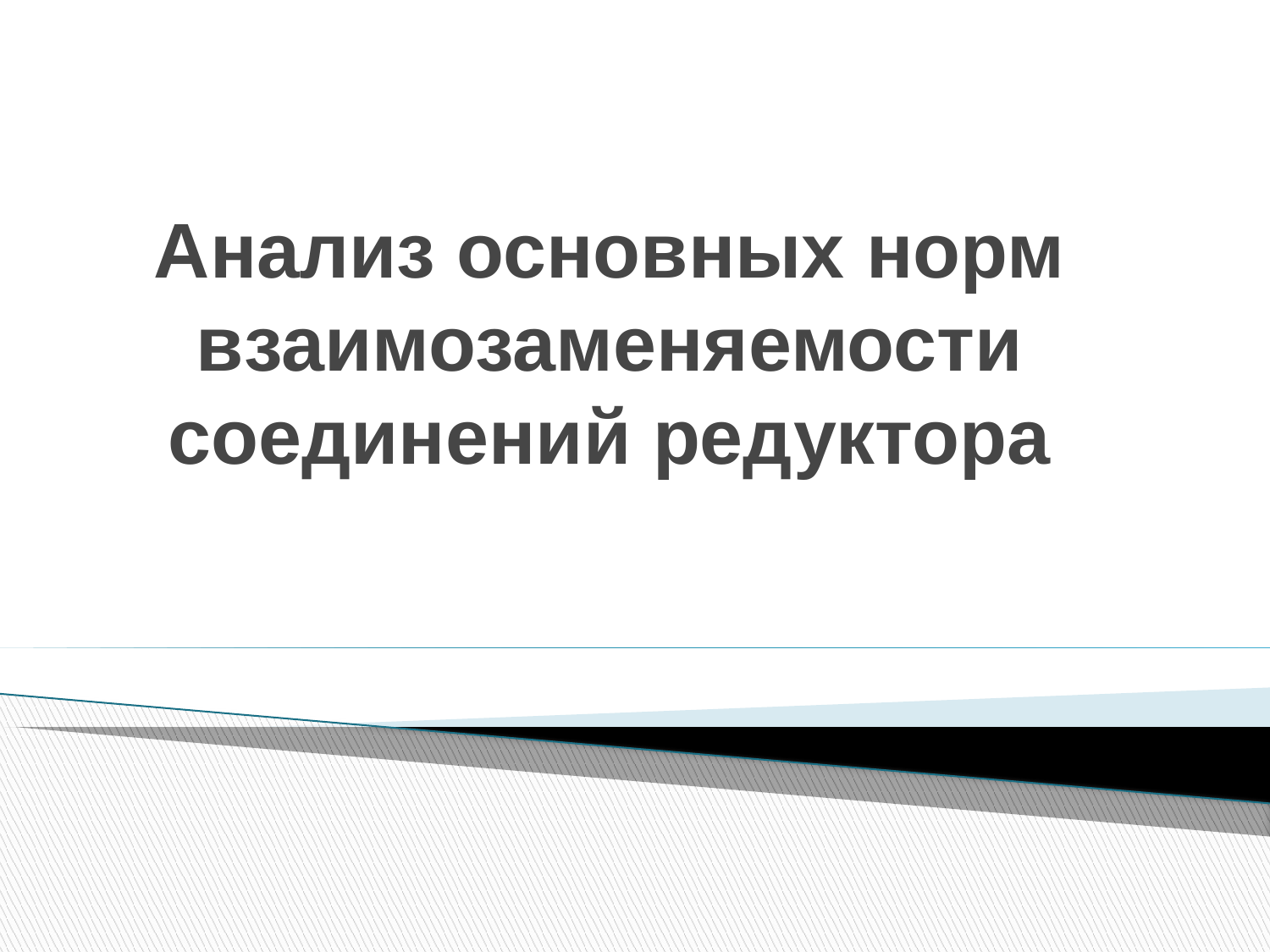

# Анализ основных норм взаимозаменяемости соединений редуктора